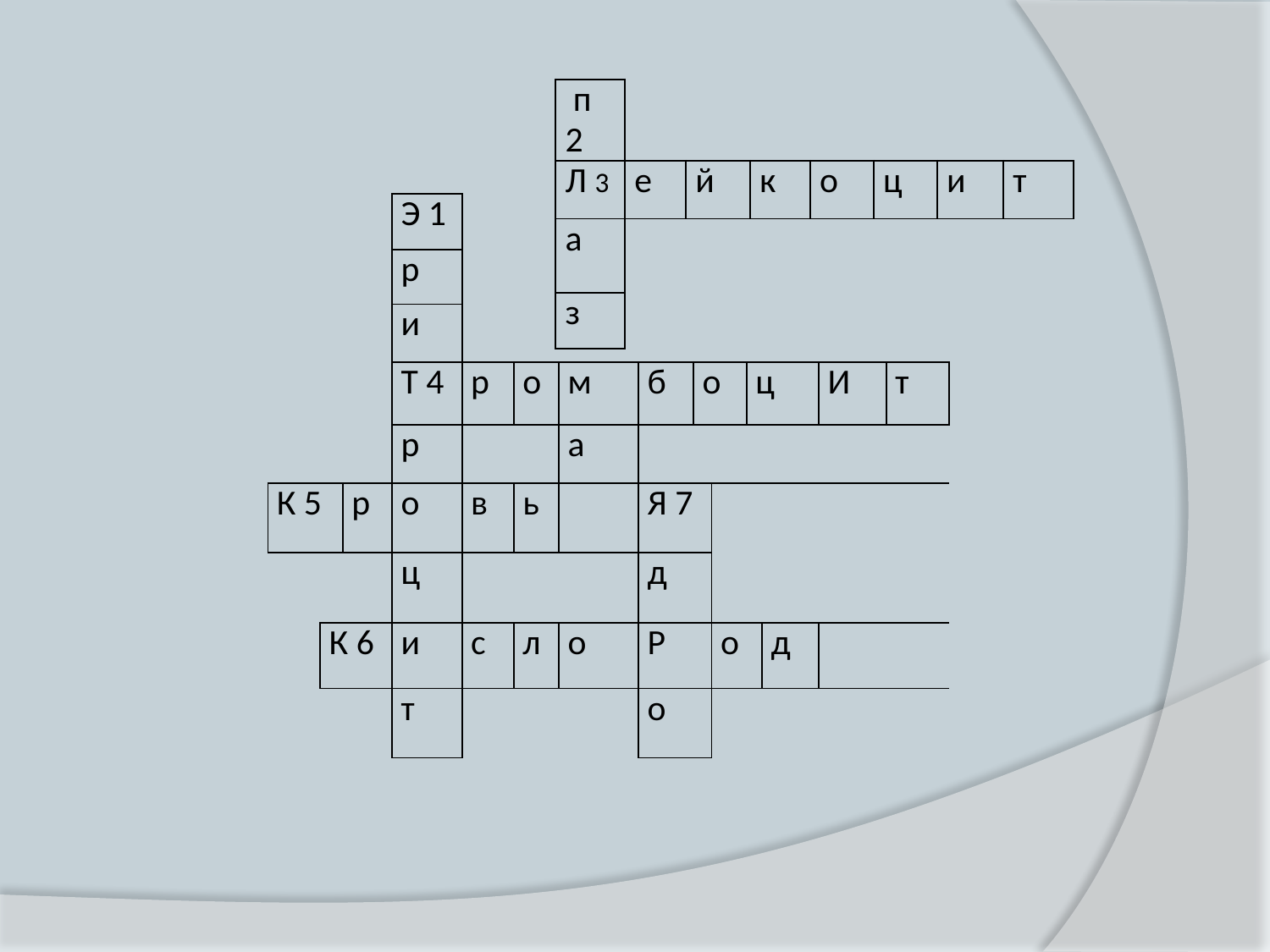

| п 2 |  |  |  |  |  |  |  |
| --- | --- | --- | --- | --- | --- | --- | --- |
| Л 3 | е | й | к | о | ц | и | т |
| а |  |  |  |  |  |  |  |
| з |  |  |  |  |  |  |  |
|  |  |  | Э 1 |  |  |  |  |  |  |  |  |  |  |
| --- | --- | --- | --- | --- | --- | --- | --- | --- | --- | --- | --- | --- | --- |
|  |  |  | р |  |  |  |  |  |  |  |  |  |  |
|  |  |  | и |  |  |  |  |  |  |  |  |  |  |
|  |  |  | Т 4 | р | о | м | б | о |  | ц |  | И | т |
|  |  |  | р |  |  | а |  |  |  |  |  |  |  |
| К 5 |  | р | о | в | ь |  | Я 7 |  |  |  |  |  |  |
|  |  |  | ц |  |  |  | д |  |  |  |  |  |  |
|  | К 6 |  | и | с | л | о | Р |  | о |  | д |  |  |
|  |  |  | т |  |  |  | о |  |  |  |  |  |  |